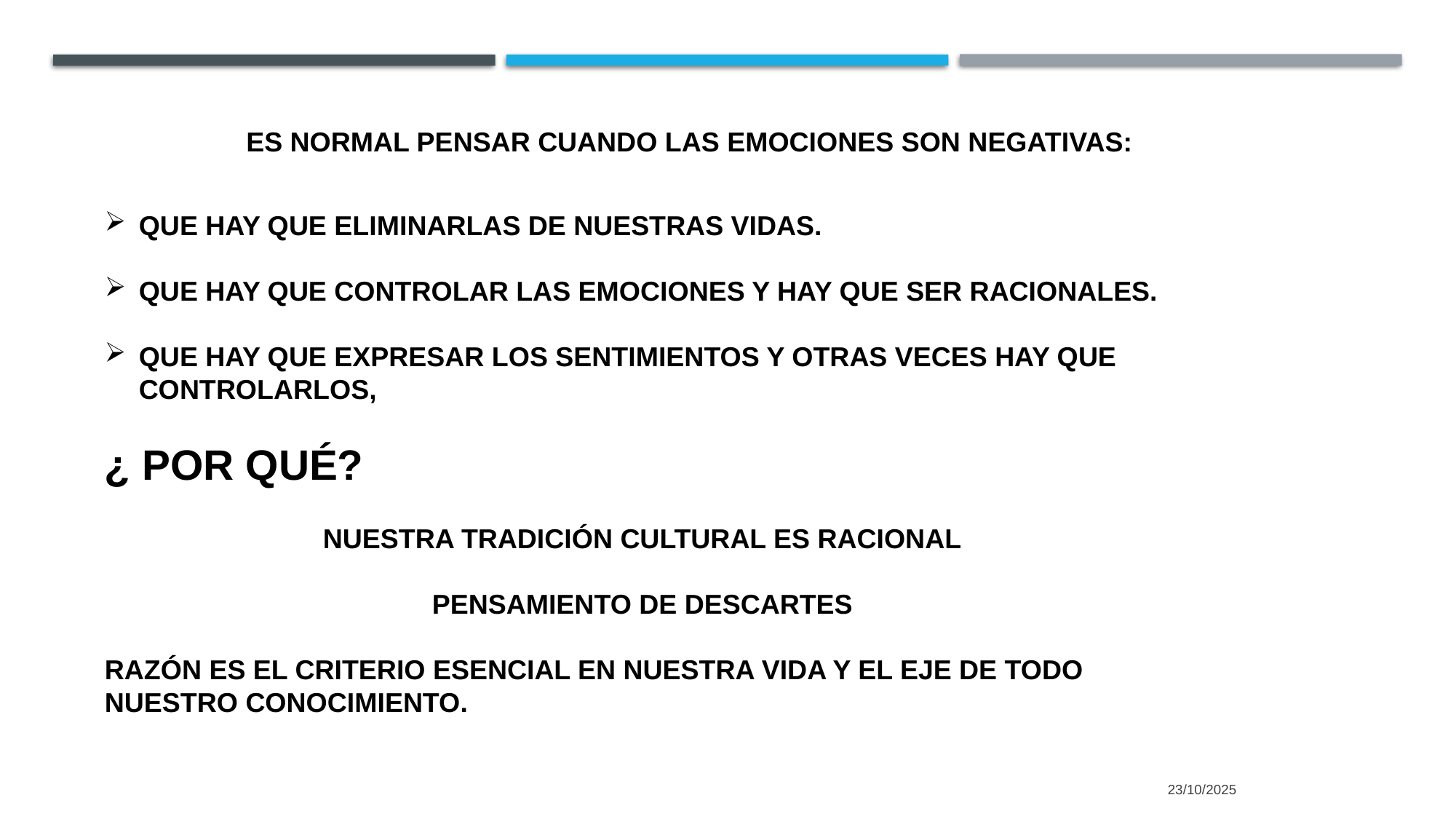

ES NORMAL PENSAR CUANDO LAS EMOCIONES SON NEGATIVAS:
QUE HAY QUE ELIMINARLAS DE NUESTRAS VIDAS.

QUE HAY QUE CONTROLAR LAS EMOCIONES Y HAY QUE SER RACIONALES.

QUE HAY QUE EXPRESAR LOS SENTIMIENTOS Y OTRAS VECES HAY QUE CONTROLARLOS,

¿ POR QUÉ?

		NUESTRA TRADICIÓN CULTURAL ES RACIONAL

			PENSAMIENTO DE DESCARTES

RAZÓN ES EL CRITERIO ESENCIAL EN NUESTRA VIDA Y EL EJE DE TODO NUESTRO CONOCIMIENTO.
23/10/2025